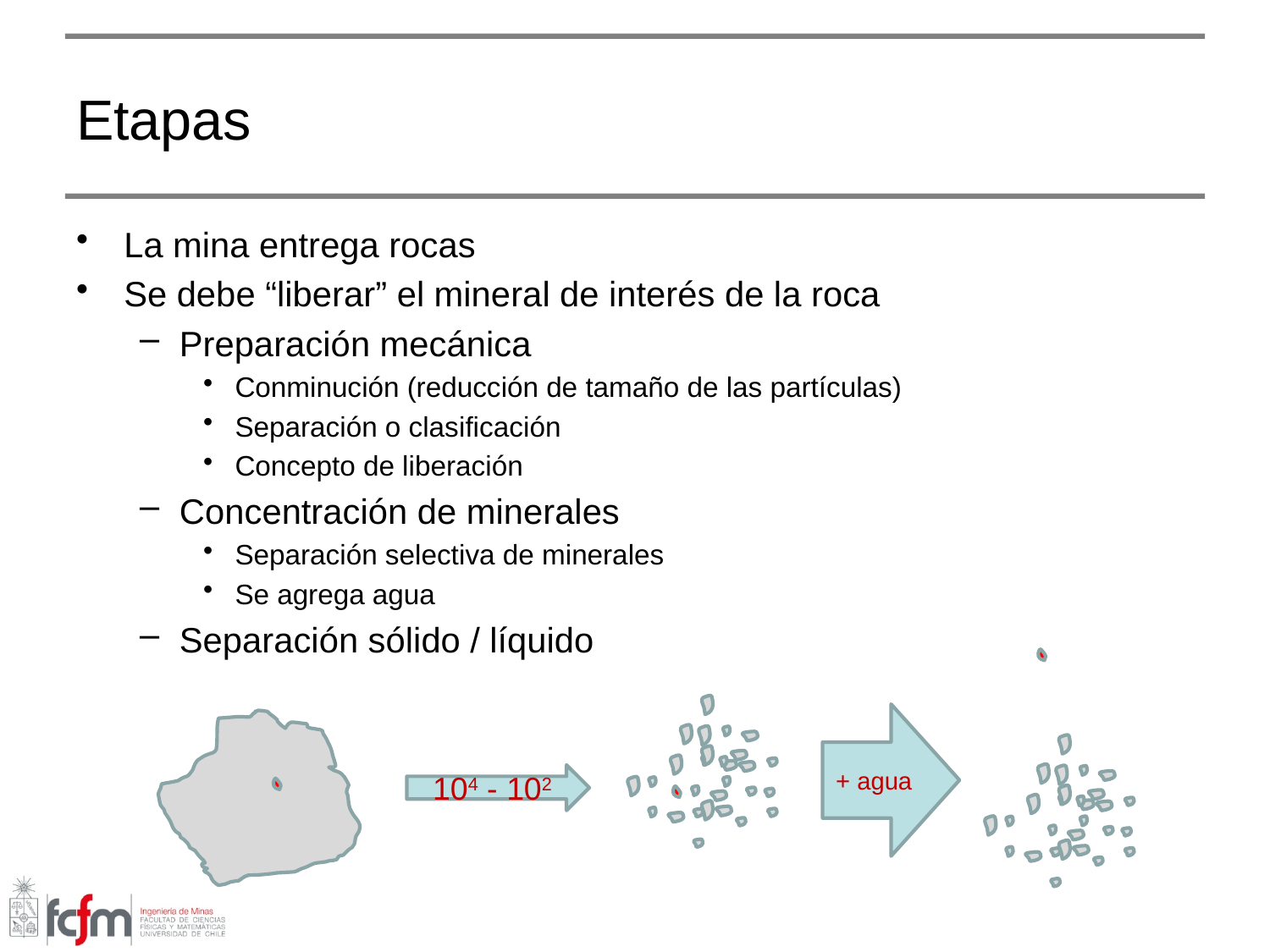

# Etapas
La mina entrega rocas
Se debe “liberar” el mineral de interés de la roca
Preparación mecánica
Conminución (reducción de tamaño de las partículas)
Separación o clasificación
Concepto de liberación
Concentración de minerales
Separación selectiva de minerales
Se agrega agua
Separación sólido / líquido

+ agua

104 - 102